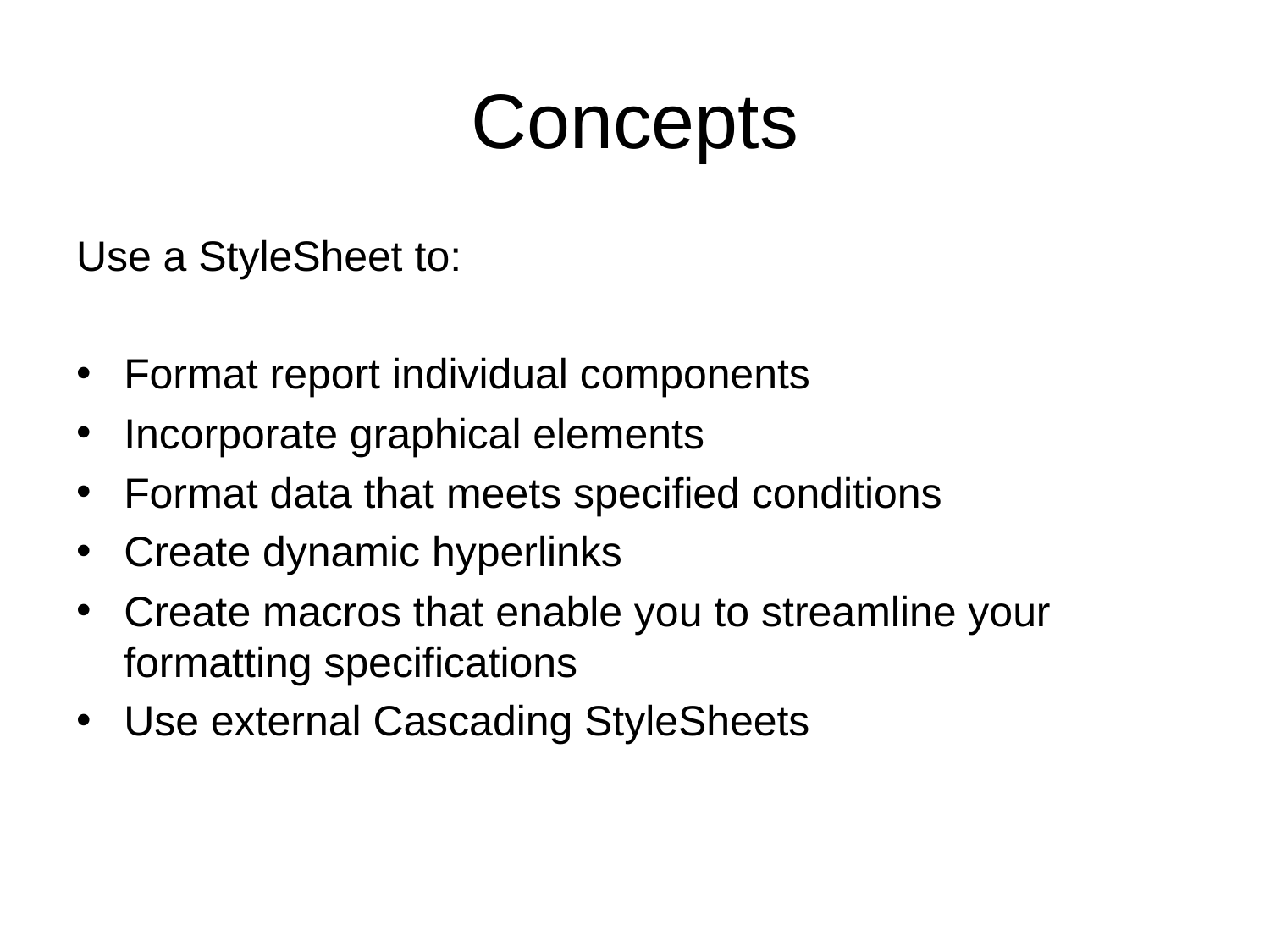

# Concepts
Use a StyleSheet to:

Format report individual components
Incorporate graphical elements
Format data that meets specified conditions
Create dynamic hyperlinks
Create macros that enable you to streamline your formatting specifications
Use external Cascading StyleSheets